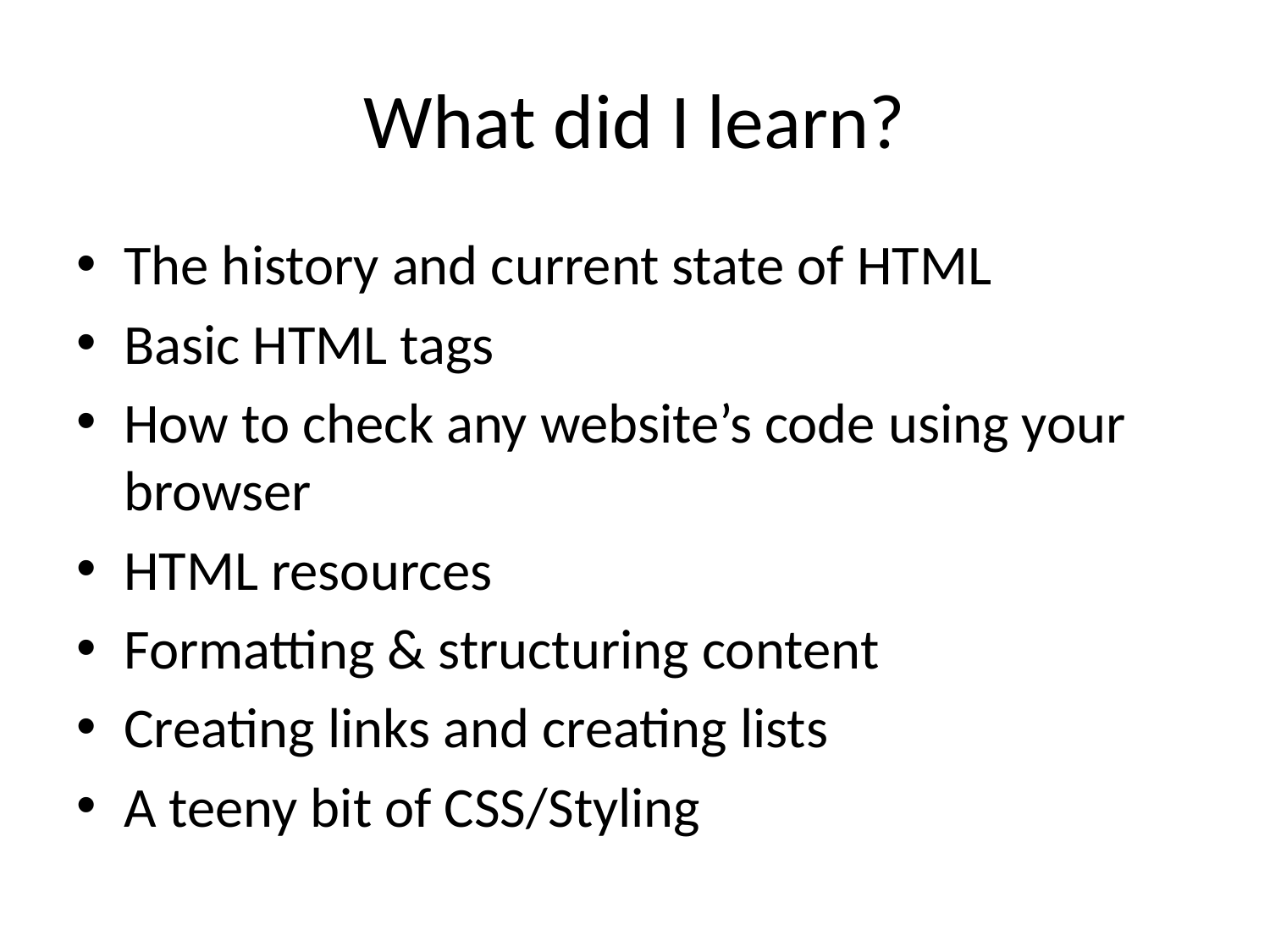

# What did I learn?
The history and current state of HTML
Basic HTML tags
How to check any website’s code using your browser
HTML resources
Formatting & structuring content
Creating links and creating lists
A teeny bit of CSS/Styling